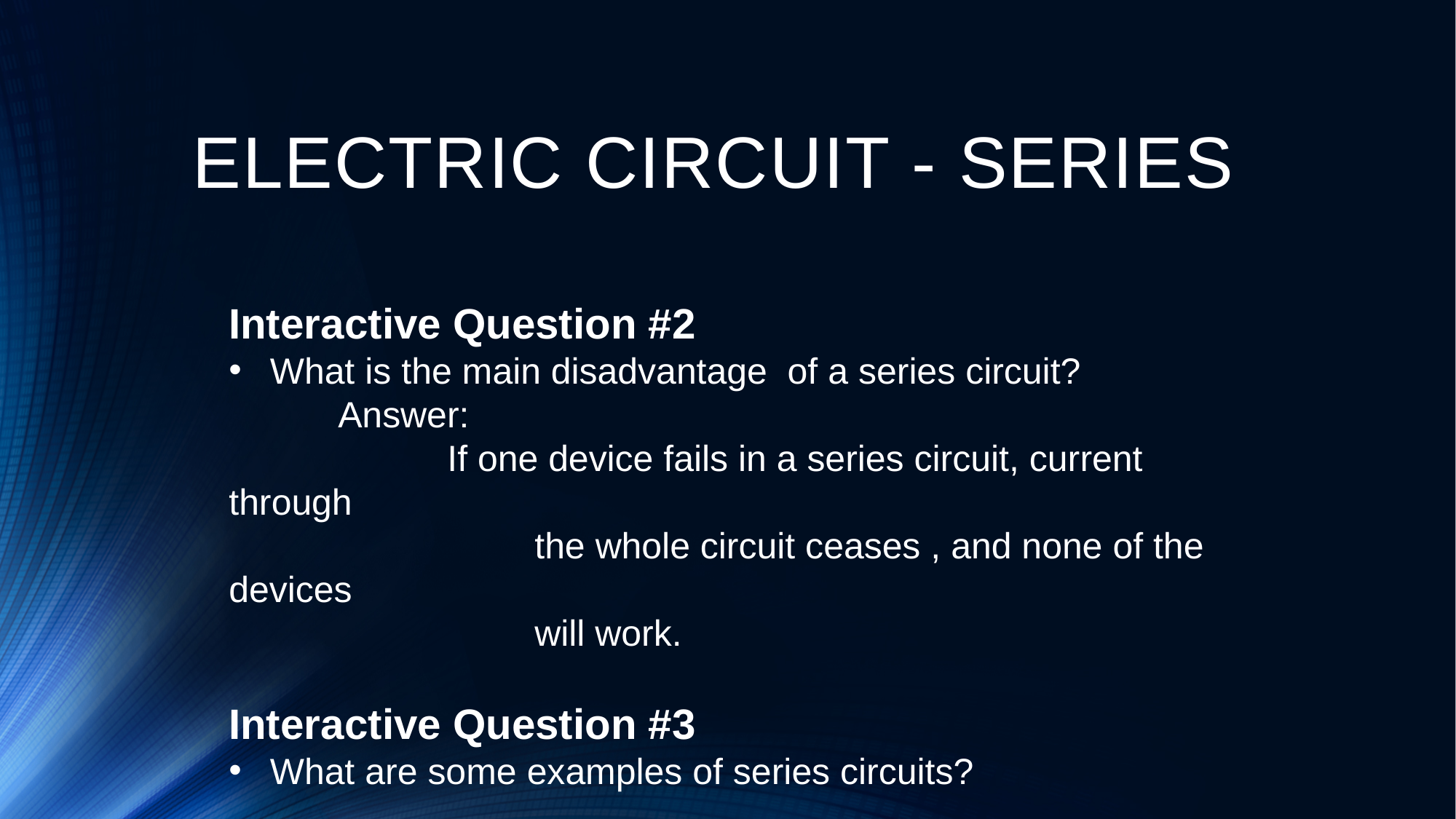

# ELECTRIC CIRCUIT - SERIES
Interactive Question #2
What is the main disadvantage  of a series circuit?
	Answer:
		If one device fails in a series circuit, current through
                              the whole circuit ceases , and none of the devices
                              will work.

Interactive Question #3
What are some examples of series circuits?